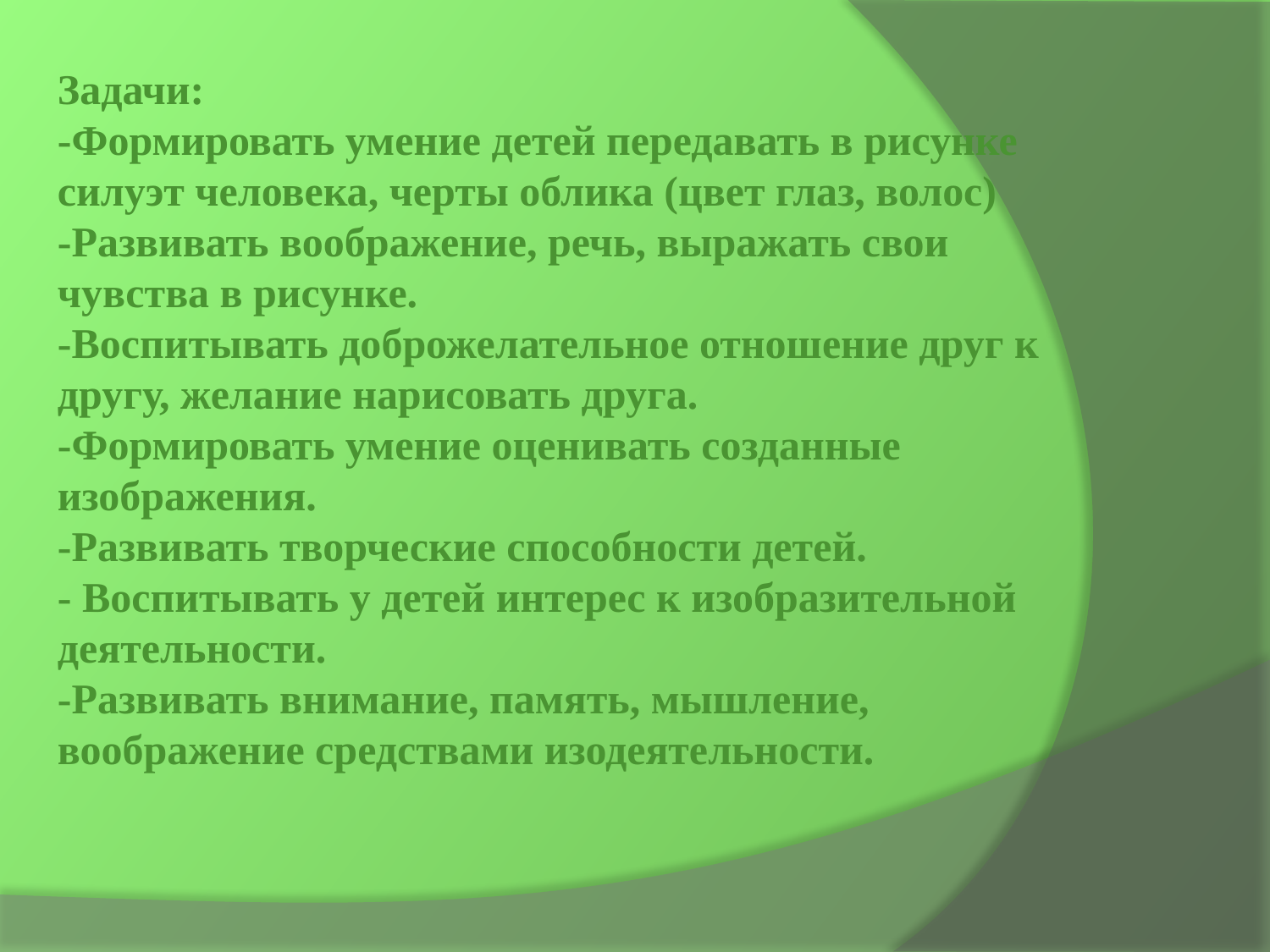

Задачи:
-Формировать умение детей передавать в рисунке силуэт человека, черты облика (цвет глаз, волос)
-Развивать воображение, речь, выражать свои чувства в рисунке.
-Воспитывать доброжелательное отношение друг к другу, желание нарисовать друга.
-Формировать умение оценивать созданные изображения.
-Развивать творческие способности детей.
- Воспитывать у детей интерес к изобразительной деятельности.
-Развивать внимание, память, мышление, воображение средствами изодеятельности.